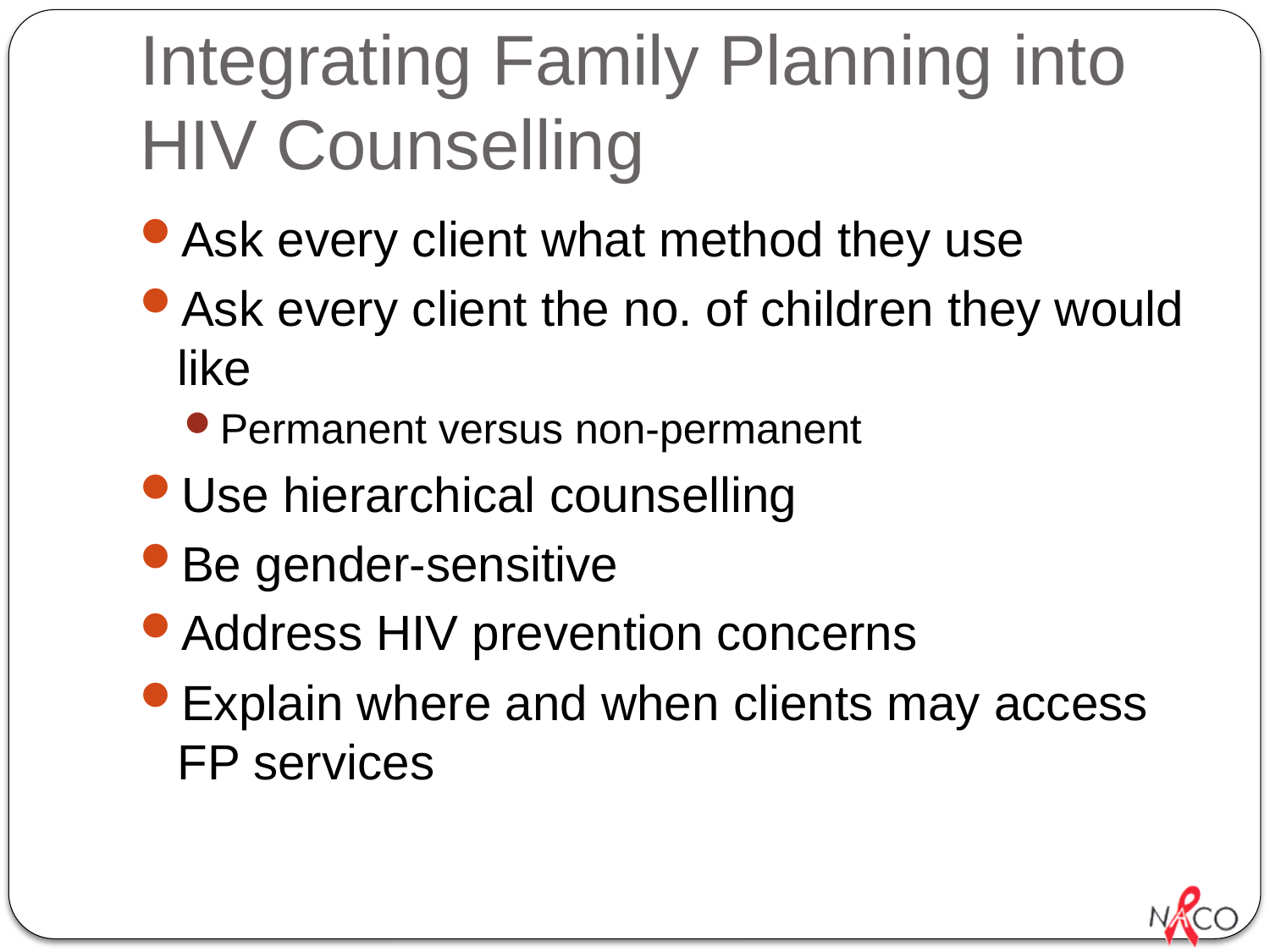

# Integrating Family Planning into HIV Counselling
Ask every client what method they use
Ask every client the no. of children they would like
Permanent versus non-permanent
Use hierarchical counselling
Be gender-sensitive
Address HIV prevention concerns
Explain where and when clients may access FP services